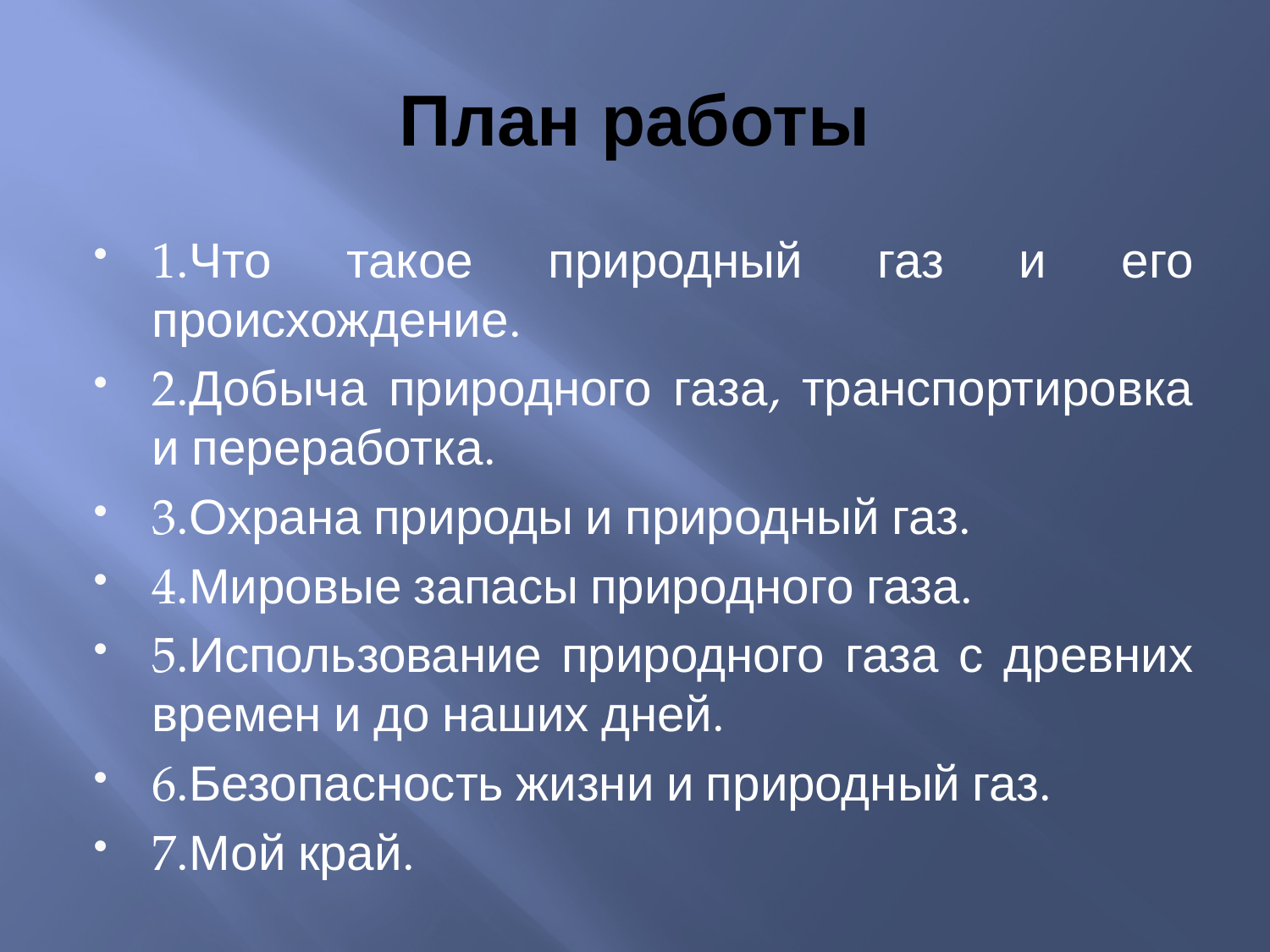

# План работы
1.Что такое природный газ и его происхождение.
2.Добыча природного газа, транспортировка и переработка.
3.Охрана природы и природный газ.
4.Мировые запасы природного газа.
5.Использование природного газа с древних времен и до наших дней.
6.Безопасность жизни и природный газ.
7.Мой край.